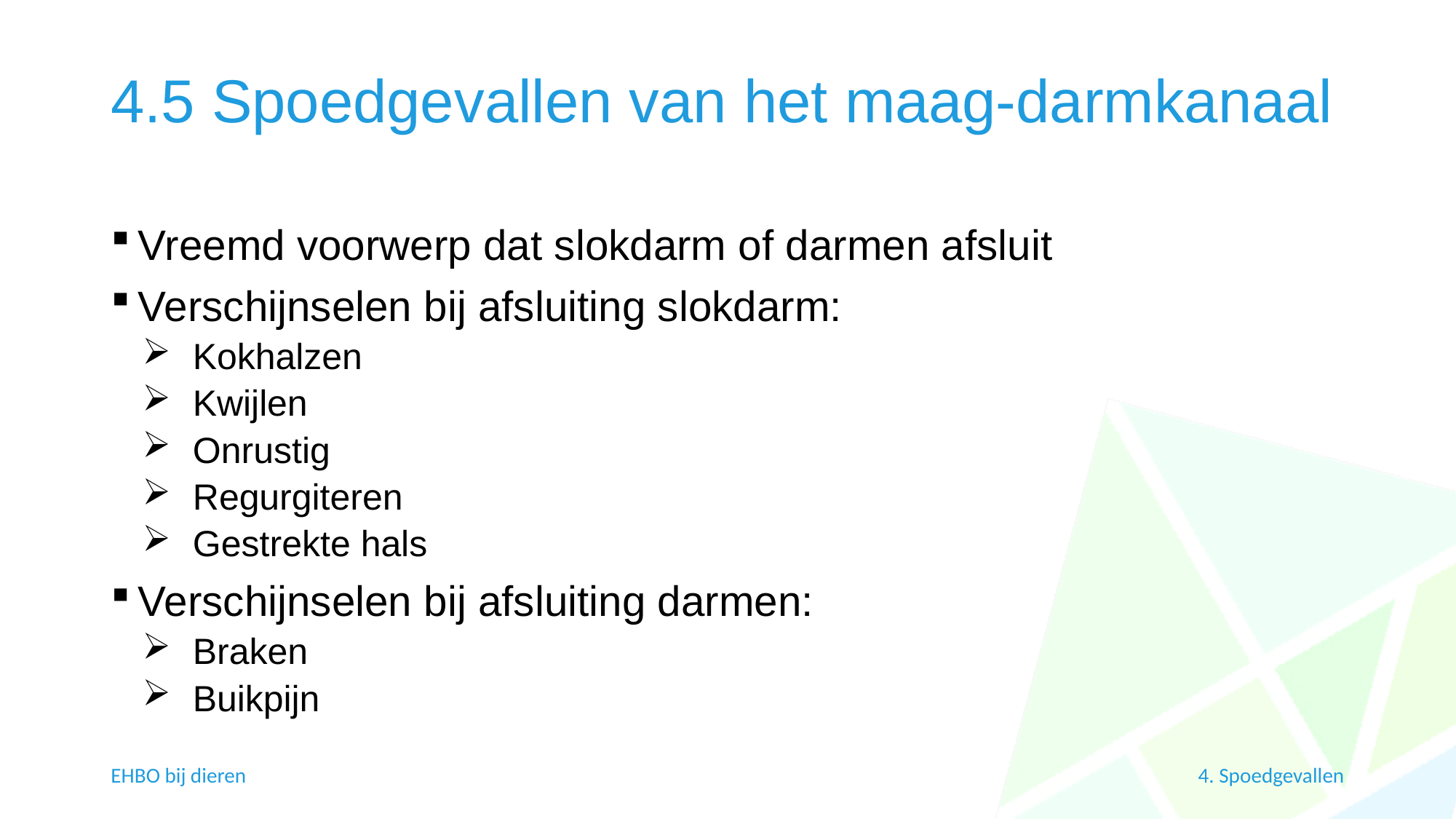

# 4.5 Spoedgevallen van het maag-darmkanaal
Vreemd voorwerp dat slokdarm of darmen afsluit
Verschijnselen bij afsluiting slokdarm:
Kokhalzen
Kwijlen
Onrustig
Regurgiteren
Gestrekte hals
Verschijnselen bij afsluiting darmen:
Braken
Buikpijn
EHBO bij dieren
4. Spoedgevallen